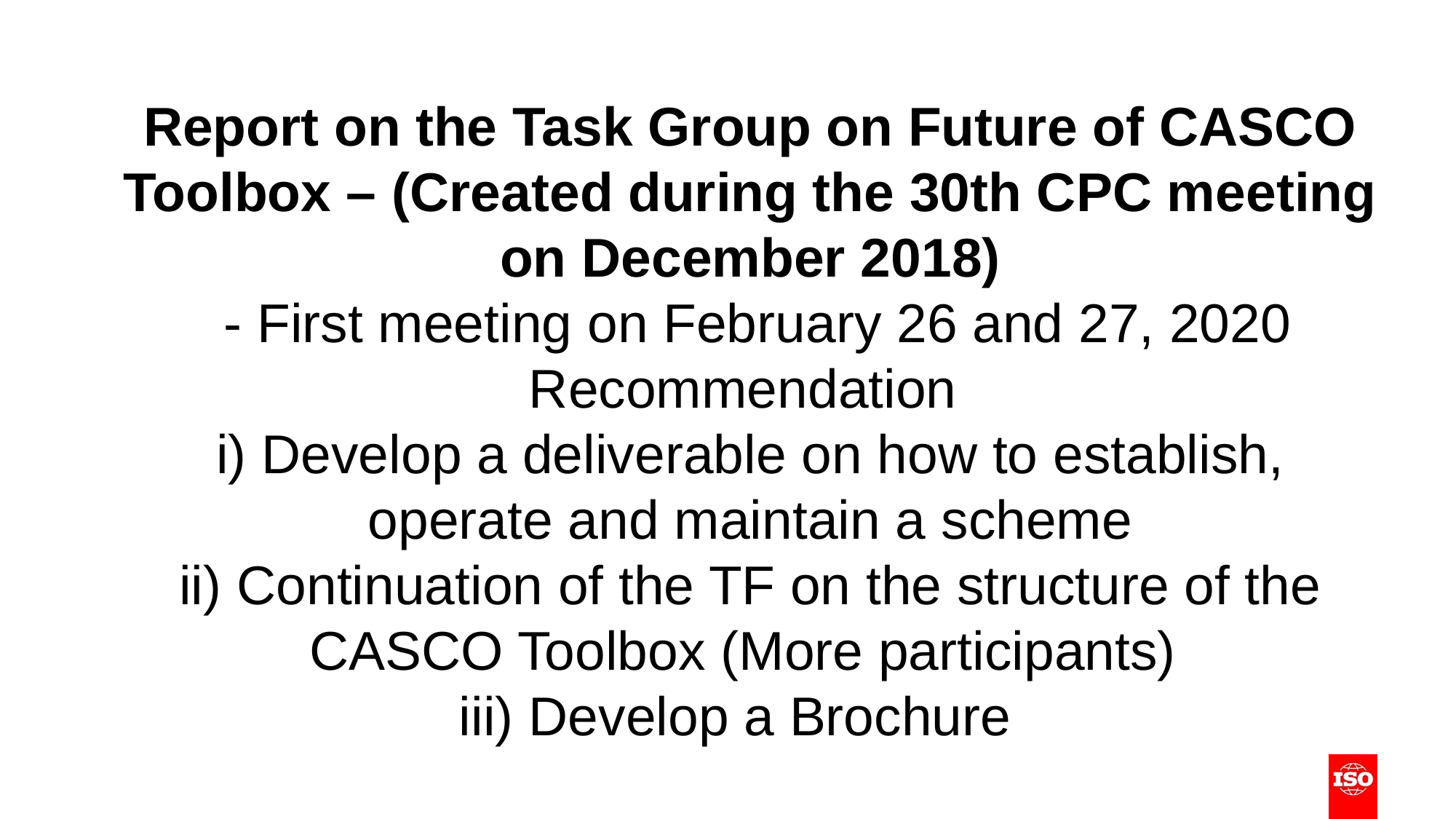

# Report on the Task Group on Future of CASCO Toolbox – (Created during the 30th CPC meeting on December 2018) - First meeting on February 26 and 27, 2020 Recommendation i) Develop a deliverable on how to establish, operate and maintain a scheme ii) Continuation of the TF on the structure of the CASCO Toolbox (More participants) iii) Develop a Brochure